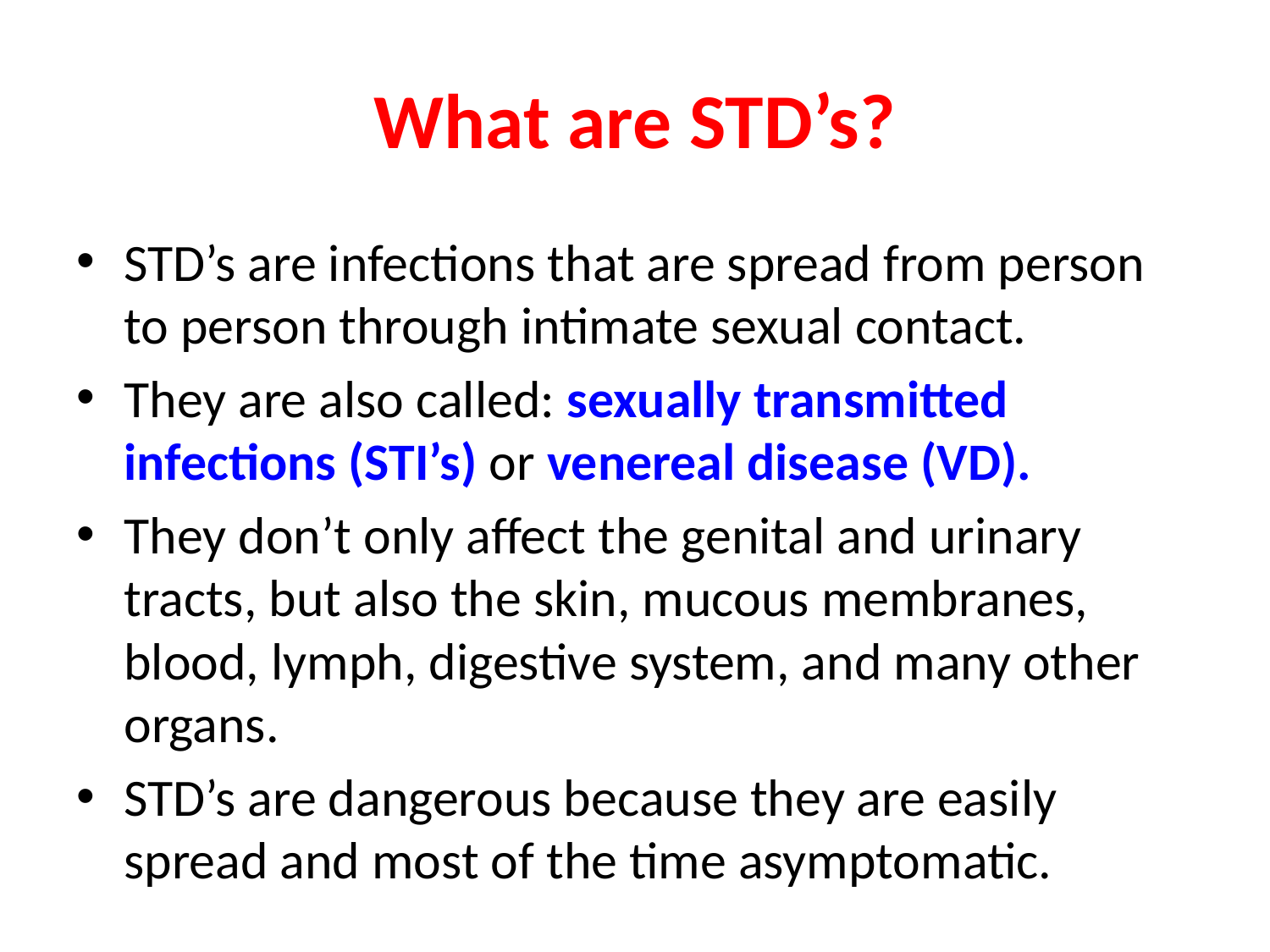

# What are STD’s?
STD’s are infections that are spread from person to person through intimate sexual contact.
They are also called: sexually transmitted infections (STI’s) or venereal disease (VD).
They don’t only affect the genital and urinary tracts, but also the skin, mucous membranes, blood, lymph, digestive system, and many other organs.
STD’s are dangerous because they are easily spread and most of the time asymptomatic.